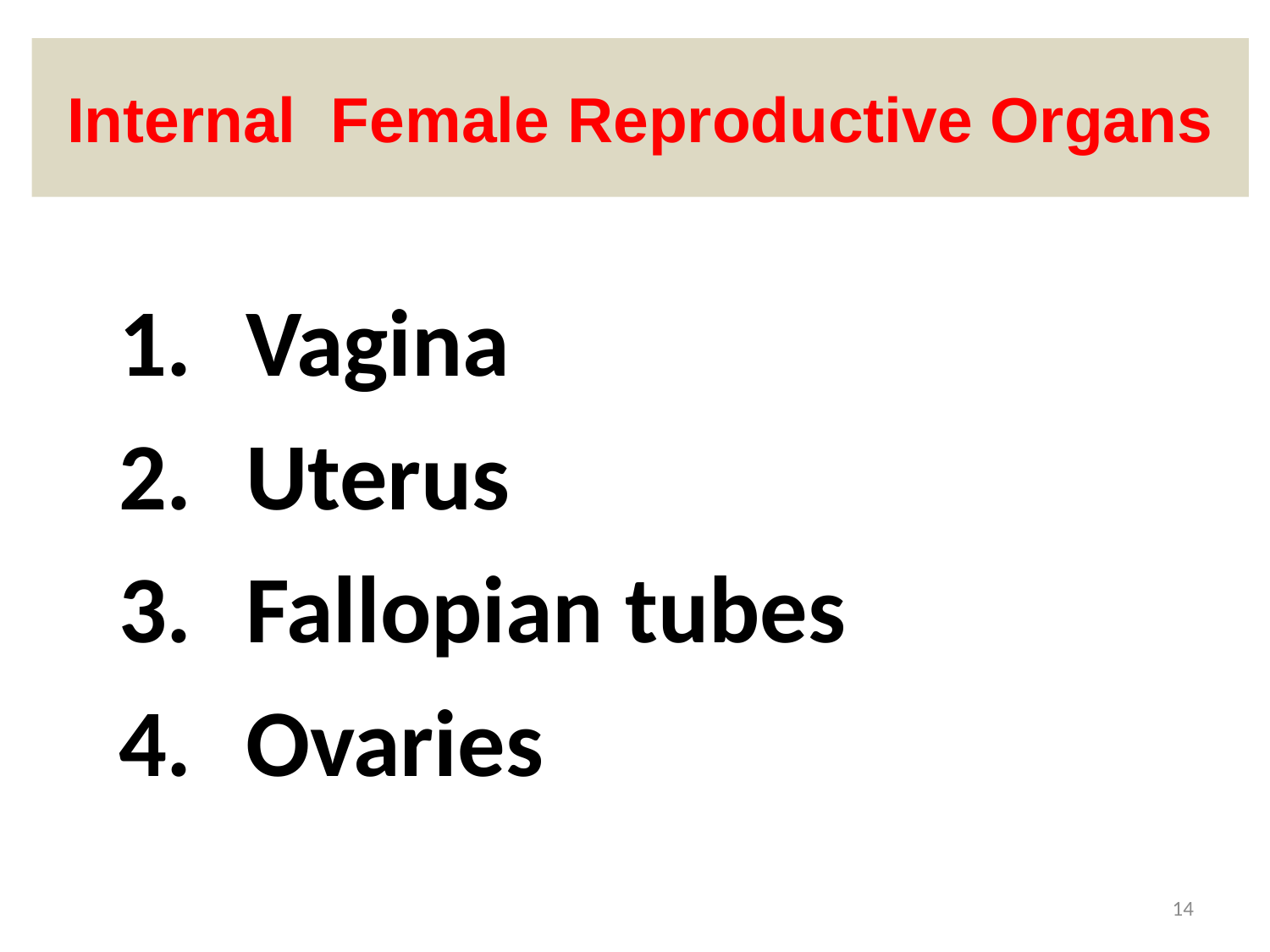

# Internal  Female Reproductive Organs
Vagina
Uterus
Fallopian tubes
Ovaries
14